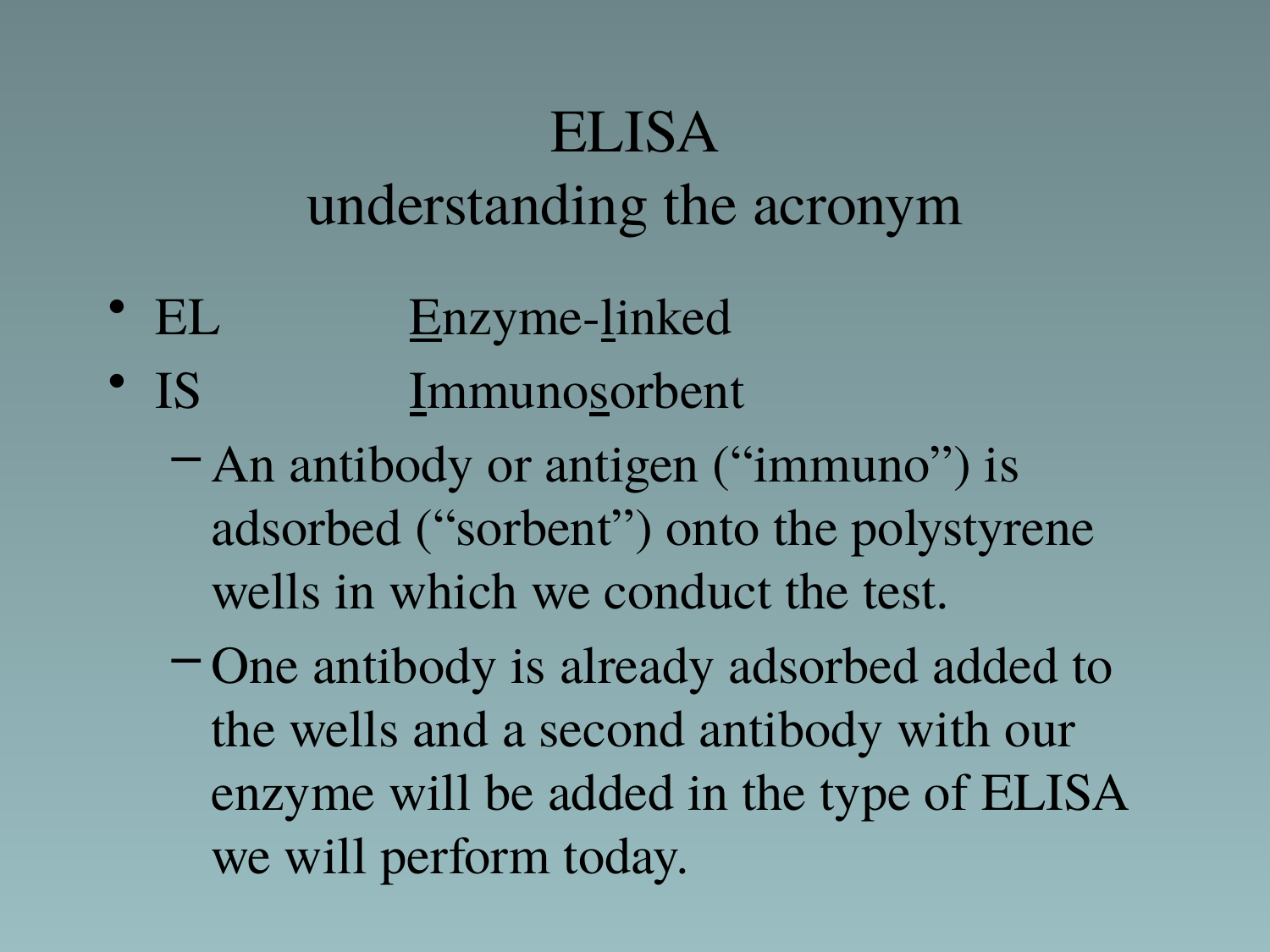

# ELISA understanding the acronym
EL		Enzyme-linked
IS		Immunosorbent
An antibody or antigen (“immuno”) is adsorbed (“sorbent”) onto the polystyrene wells in which we conduct the test.
One antibody is already adsorbed added to the wells and a second antibody with our enzyme will be added in the type of ELISA we will perform today.